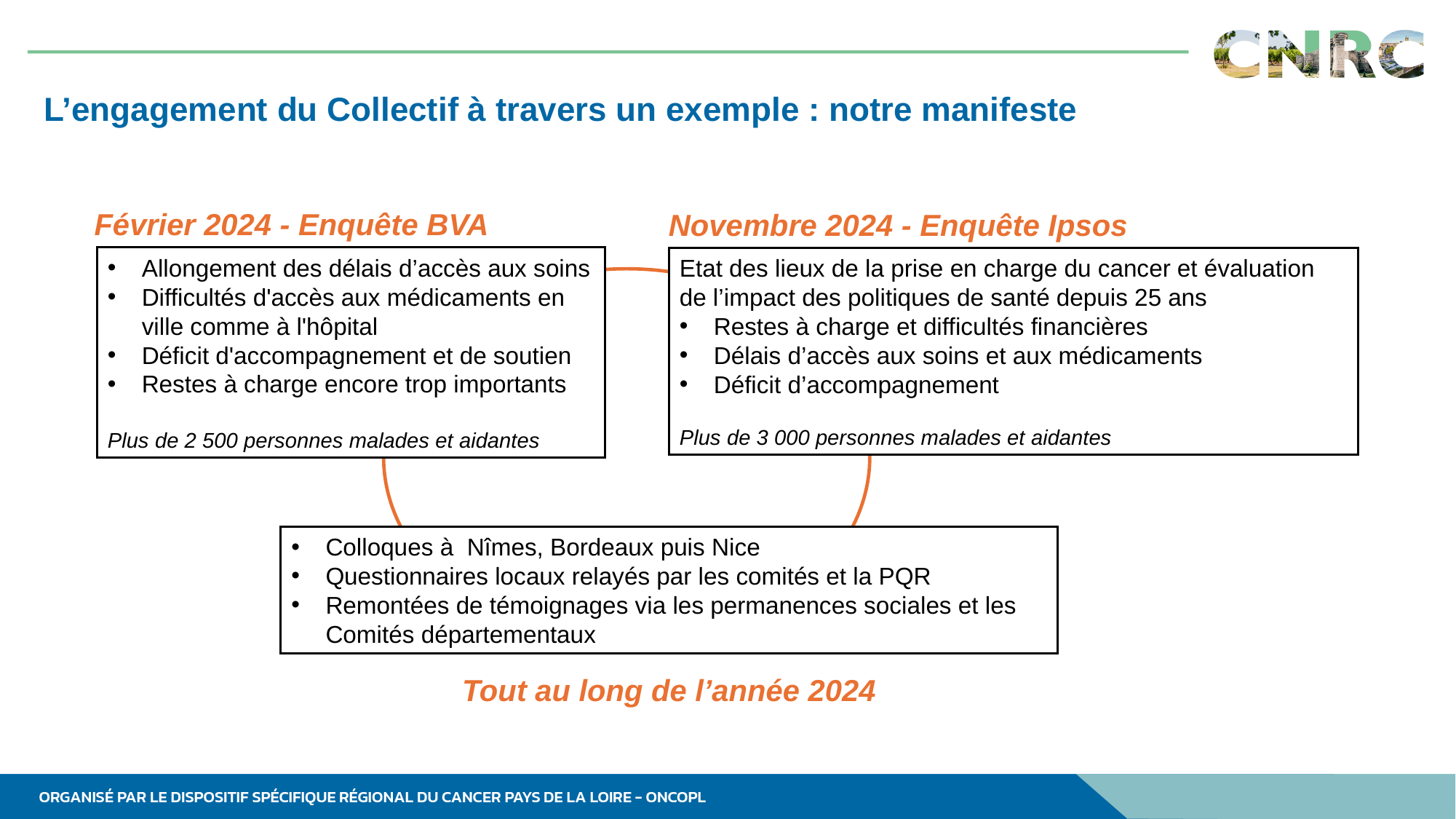

# L’engagement du Collectif à travers un exemple : notre manifeste
Février 2024 - Enquête BVA
Novembre 2024 - Enquête Ipsos
Allongement des délais d’accès aux soins
Difficultés d'accès aux médicaments en ville comme à l'hôpital
Déficit d'accompagnement et de soutien
Restes à charge encore trop importants

Plus de 2 500 personnes malades et aidantes
Etat des lieux de la prise en charge du cancer et évaluation de l’impact des politiques de santé depuis 25 ans
Restes à charge et difficultés financières
Délais d’accès aux soins et aux médicaments
Déficit d’accompagnement

Plus de 3 000 personnes malades et aidantes

Colloques à  Nîmes, Bordeaux puis Nice
Questionnaires locaux relayés par les comités et la PQR
Remontées de témoignages via les permanences sociales et les Comités départementaux
Tout au long de l’année 2024